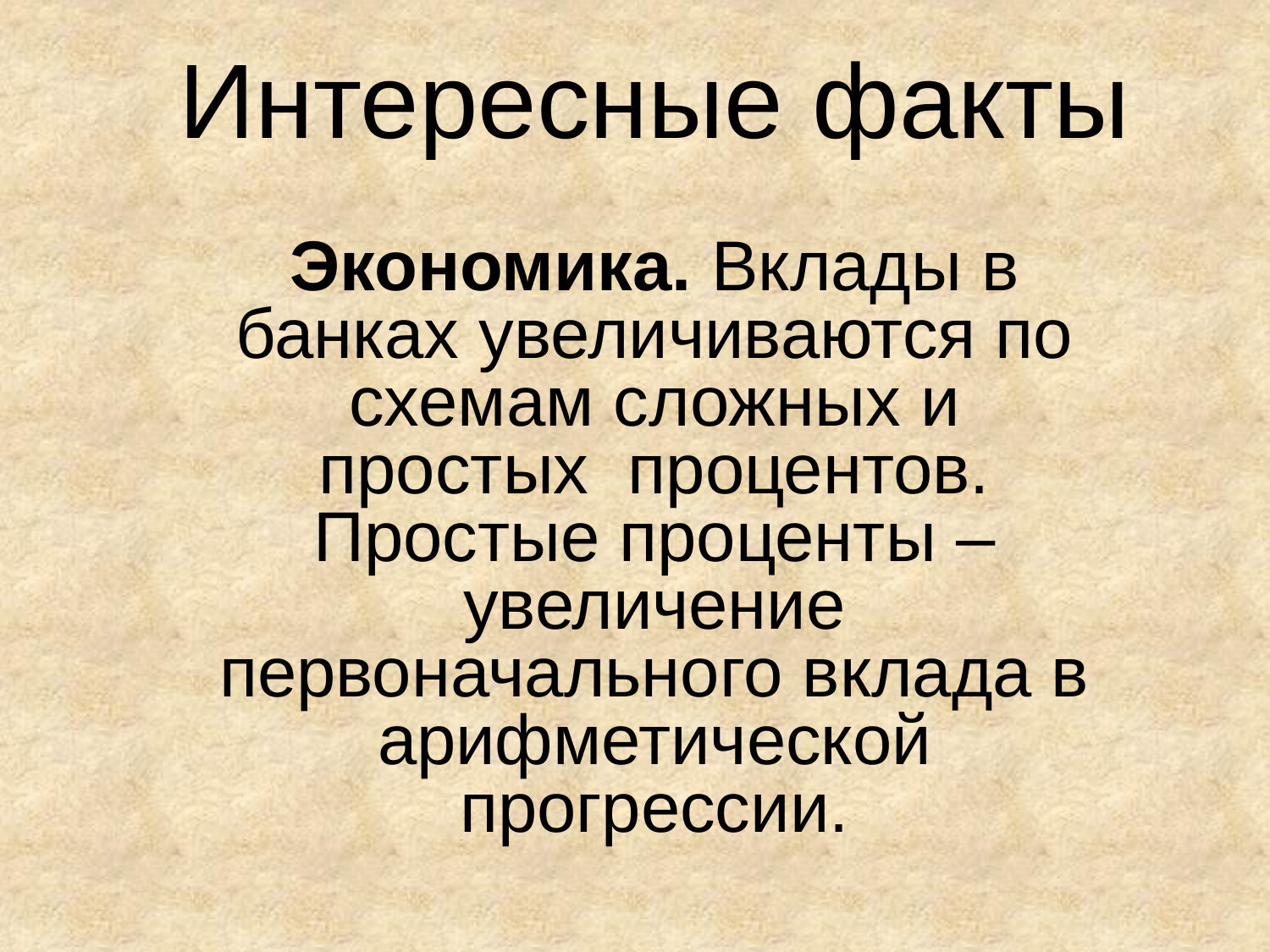

# Интересные факты
Экономика. Вклады в банках увеличиваются по схемам сложных и простых  процентов. Простые проценты – увеличение первоначального вклада в арифметической прогрессии.